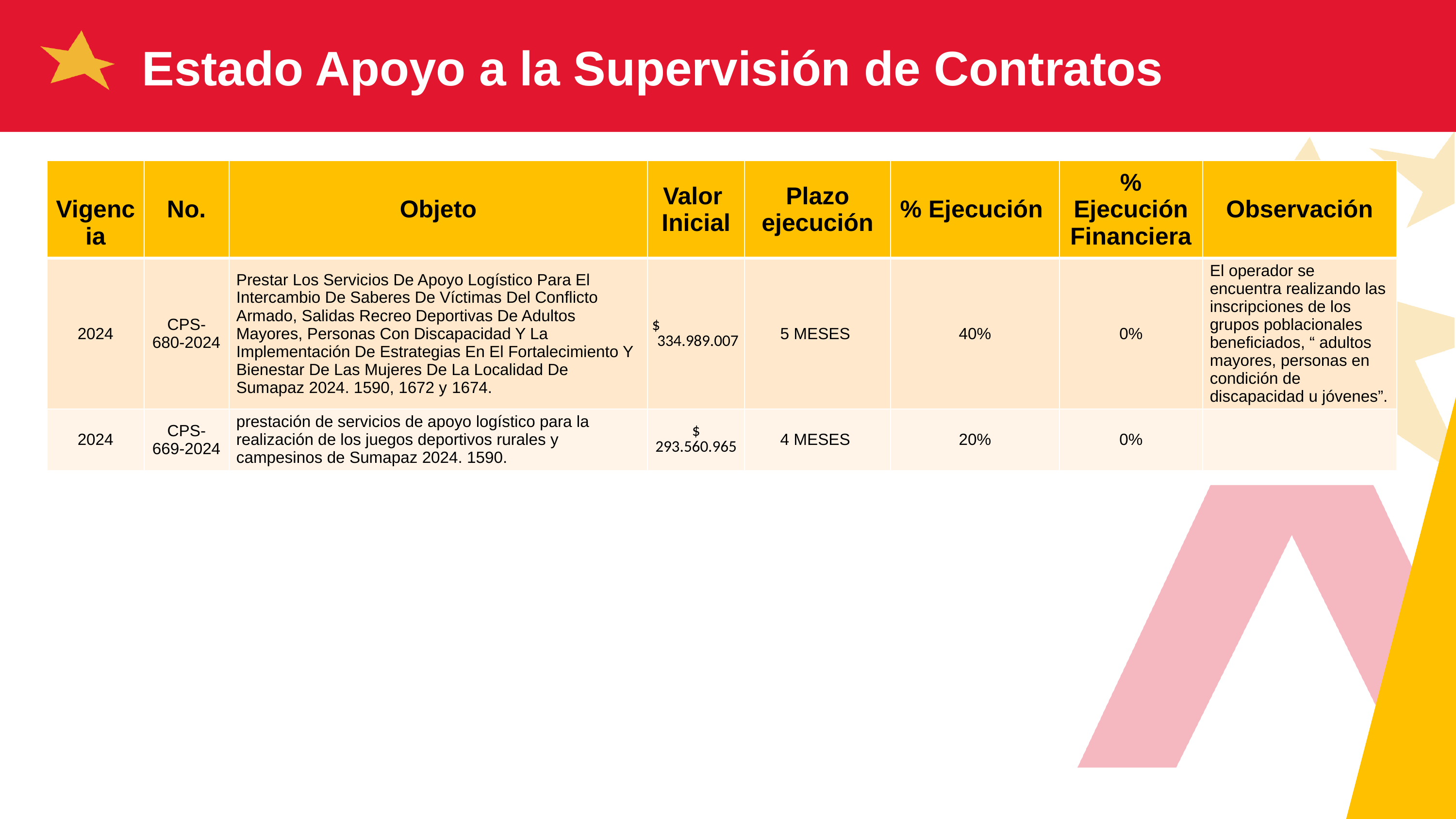

Estado Apoyo a la Supervisión de Contratos
| Vigencia | No. | Objeto | Valor Inicial | Plazo ejecución | % Ejecución | % Ejecución Financiera | Observación |
| --- | --- | --- | --- | --- | --- | --- | --- |
| 2024 | CPS-680-2024 | Prestar Los Servicios De Apoyo Logístico Para El Intercambio De Saberes De Víctimas Del Conflicto Armado, Salidas Recreo Deportivas De Adultos Mayores, Personas Con Discapacidad Y La Implementación De Estrategias En El Fortalecimiento Y Bienestar De Las Mujeres De La Localidad De Sumapaz 2024. 1590, 1672 y 1674. | $ 334.989.007 | 5 MESES | 40% | 0% | El operador se encuentra realizando las inscripciones de los grupos poblacionales beneficiados, “ adultos mayores, personas en condición de discapacidad u jóvenes”. |
| 2024 | CPS-669-2024 | prestación de servicios de apoyo logístico para la realización de los juegos deportivos rurales y campesinos de Sumapaz 2024. 1590. | $ 293.560.965 | 4 MESES | 20% | 0% |  |